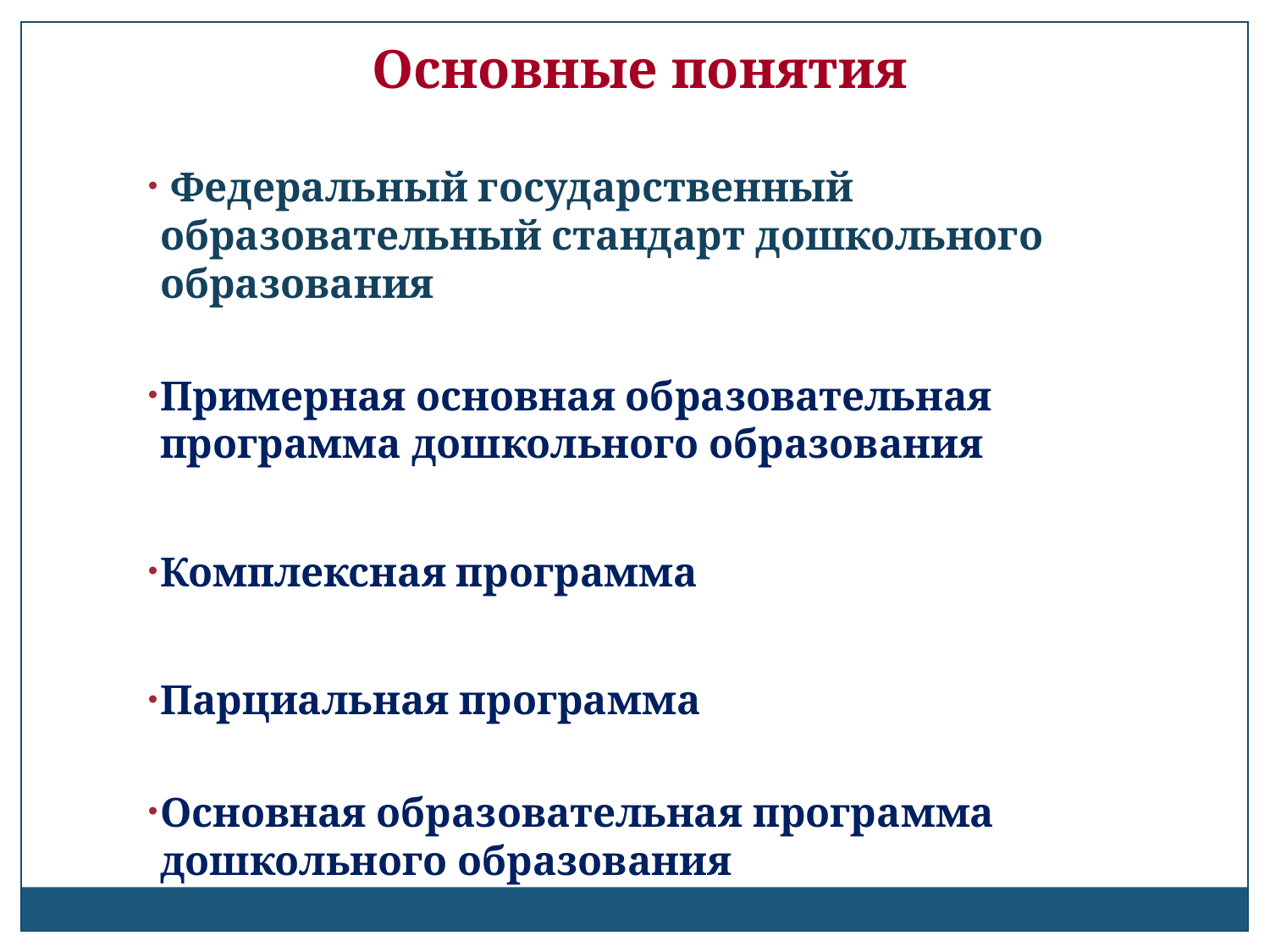

Основные понятия

 Федеральный государственный образовательный стандарт дошкольного образования

Примерная основная образовательная программа дошкольного образования

Комплексная программа

Парциальная программа

Основная образовательная программа дошкольного образования